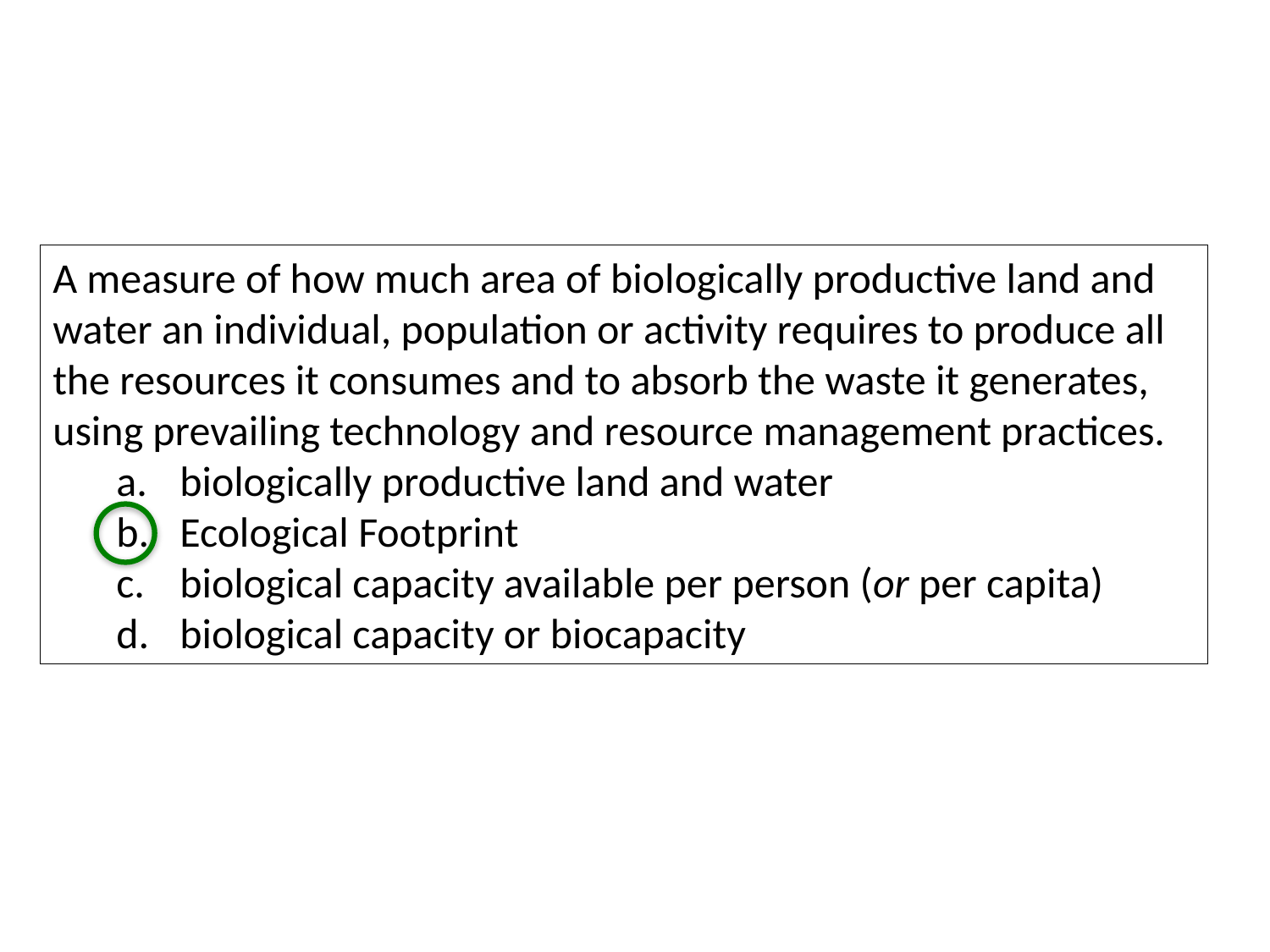

A measure of how much area of biologically productive land and water an individual, population or activity requires to produce all the resources it consumes and to absorb the waste it generates, using prevailing technology and resource management practices.
biologically productive land and water
Ecological Footprint
biological capacity available per person (or per capita)
biological capacity or biocapacity